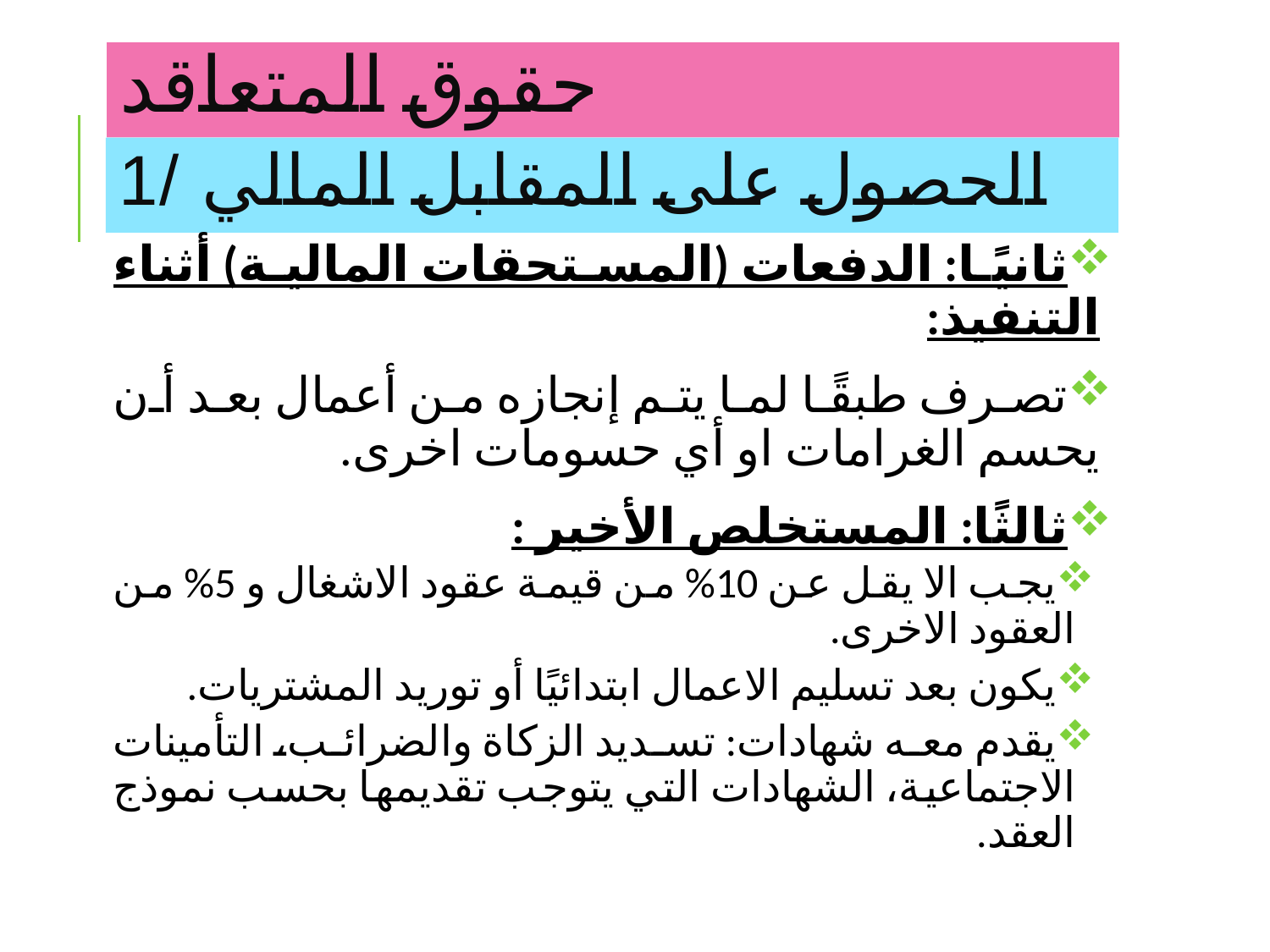

# حقوق المتعاقد
1/ الحصول على المقابل المالي
ثانيًا: الدفعات (المستحقات المالية) أثناء التنفيذ:
تصرف طبقًا لما يتم إنجازه من أعمال بعد أن يحسم الغرامات او أي حسومات اخرى.
ثالثًا: المستخلص الأخير :
يجب الا يقل عن 10% من قيمة عقود الاشغال و 5% من العقود الاخرى.
يكون بعد تسليم الاعمال ابتدائيًا أو توريد المشتريات.
يقدم معه شهادات: تسديد الزكاة والضرائب، التأمينات الاجتماعية، الشهادات التي يتوجب تقديمها بحسب نموذج العقد.